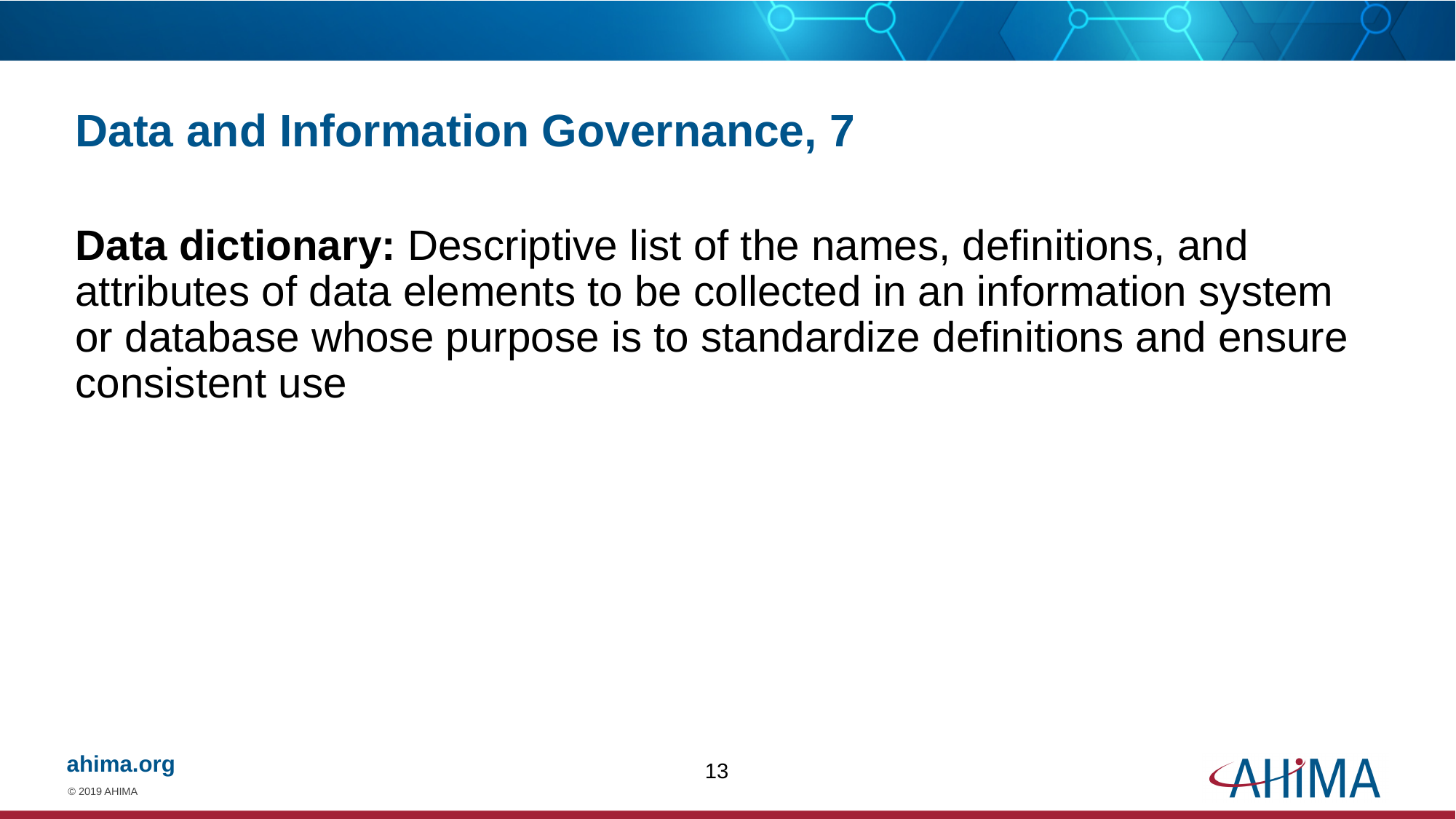

# Data and Information Governance, 7
Data dictionary: Descriptive list of the names, definitions, and attributes of data elements to be collected in an information system or database whose purpose is to standardize definitions and ensure consistent use